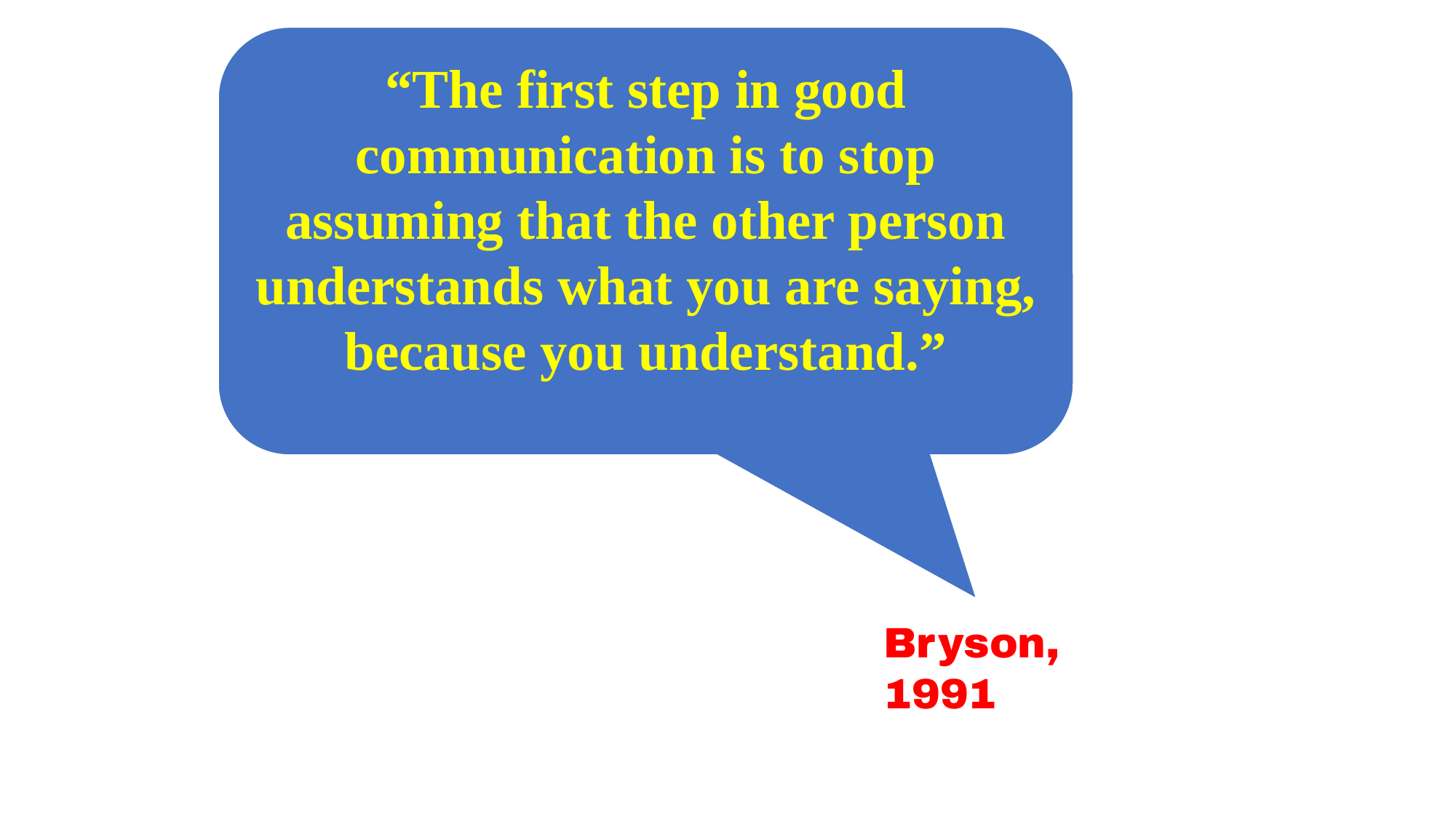

“The first step in good communication is to stop assuming that the other person understands what you are saying, because you understand.”
Bryson, 1991